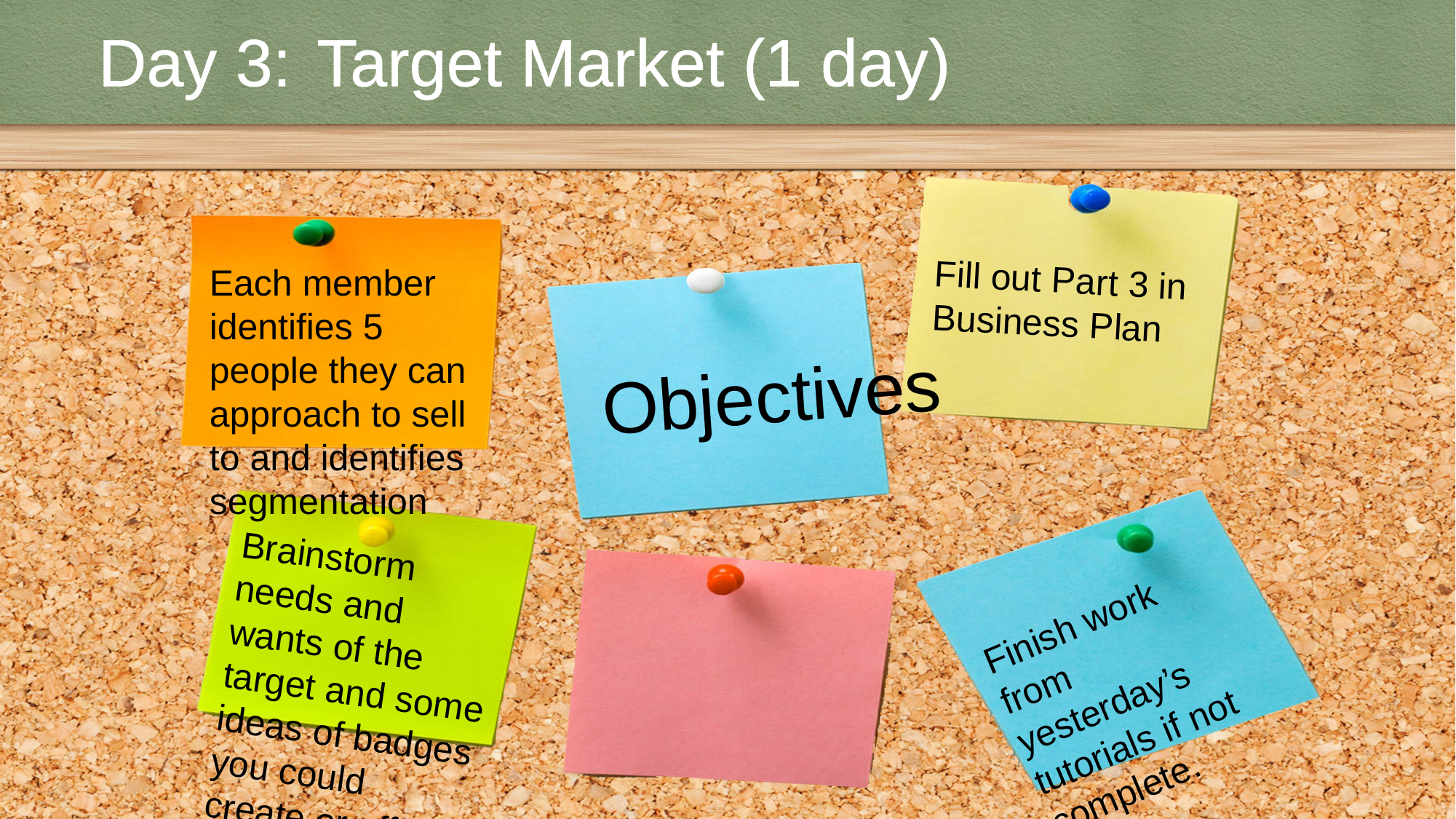

# Day 3:	Target Market (1 day)
Fill out Part 3 in Business Plan
Each member identifies 5 people they can approach to sell to and identifies segmentation
Objectives
Brainstorm needs and wants of the target and some ideas of badges you could create or offer.
Finish work from yesterday’s tutorials if not complete.